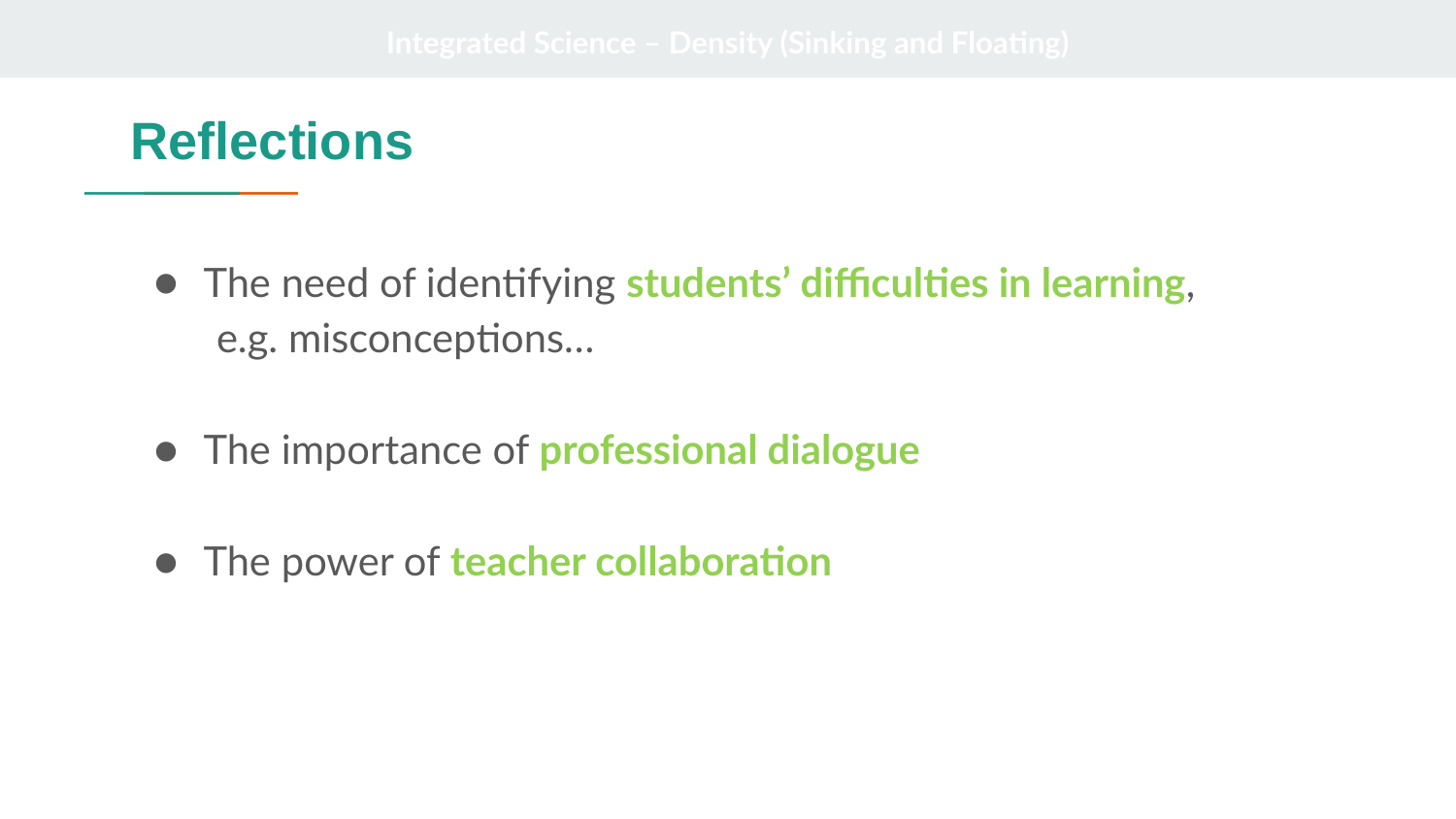

Integrated Science – Density (Sinking and Floating)
# Reflections
The need of identifying students’ difficulties in learning,
      e.g. misconceptions…

The importance of professional dialogue

The power of teacher collaboration